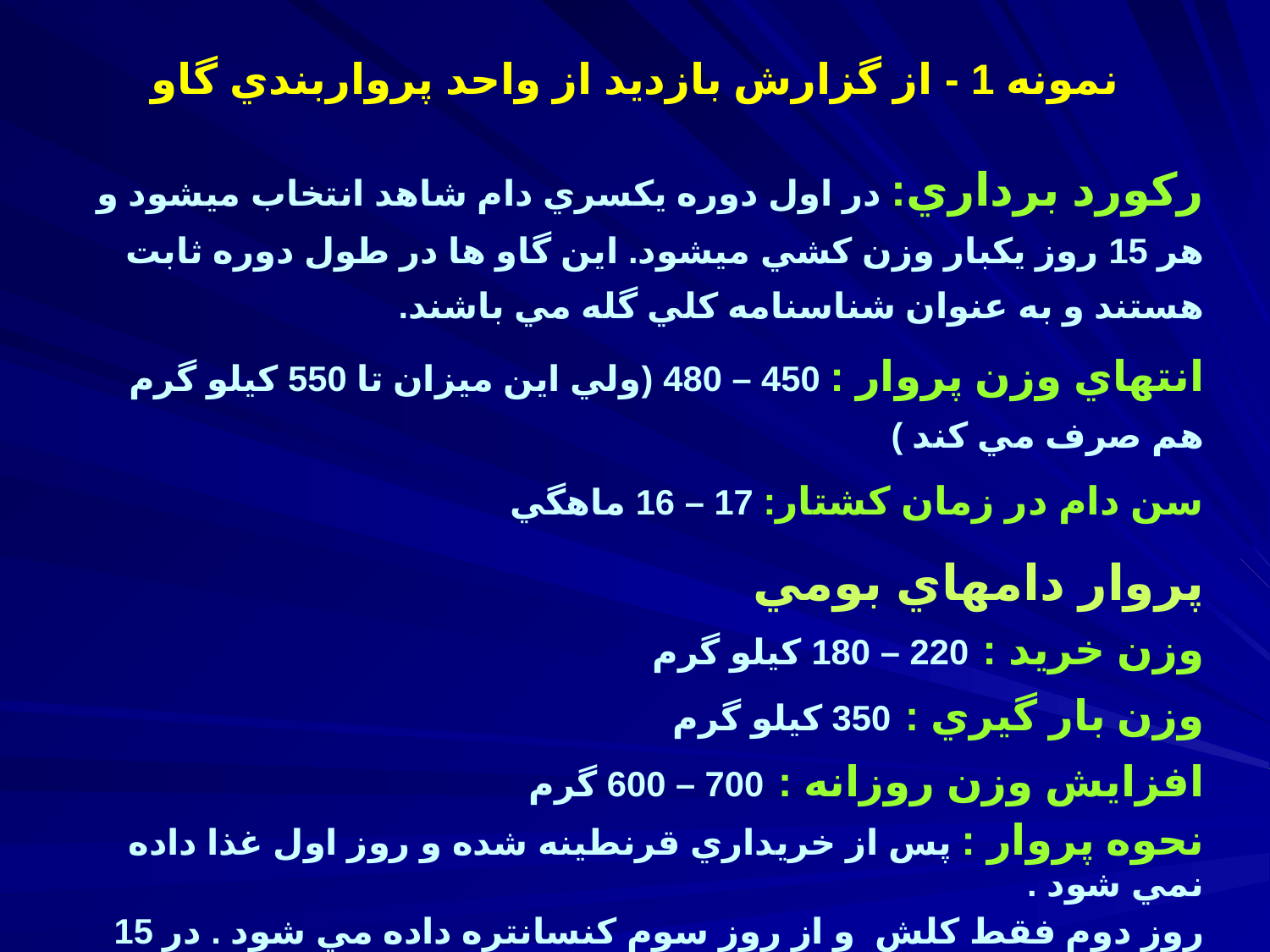

# نمونه 1 - از گزارش بازديد از واحد پرواربندي گاو
ركورد برداري: در اول دوره يكسري دام شاهد انتخاب ميشود و هر 15 روز يكبار وزن كشي ميشود. اين گاو ها در طول دوره ثابت هستند و به عنوان شناسنامه كلي گله مي باشند.
انتهاي وزن پروار : 450 – 480 (ولي اين ميزان تا 550 كيلو گرم هم صرف مي كند )
سن دام در زمان كشتار: 17 – 16 ماهگي
پروار دامهاي بومي
وزن خريد : 220 – 180 كيلو گرم
وزن بار گيري : 350 كيلو گرم
افزايش وزن روزانه : 700 – 600 گرم
نحوه پروار : پس از خريداري قرنطينه شده و روز اول غذا داده نمي شود .
روز دوم فقط كلش  و از روز سوم كنسانتره داده مي شود . در 15 روزگي واكسن تب برفكي زده مي شود .
مشكل دام هاي بومي وجود شاخ و آسيب به همديگر.